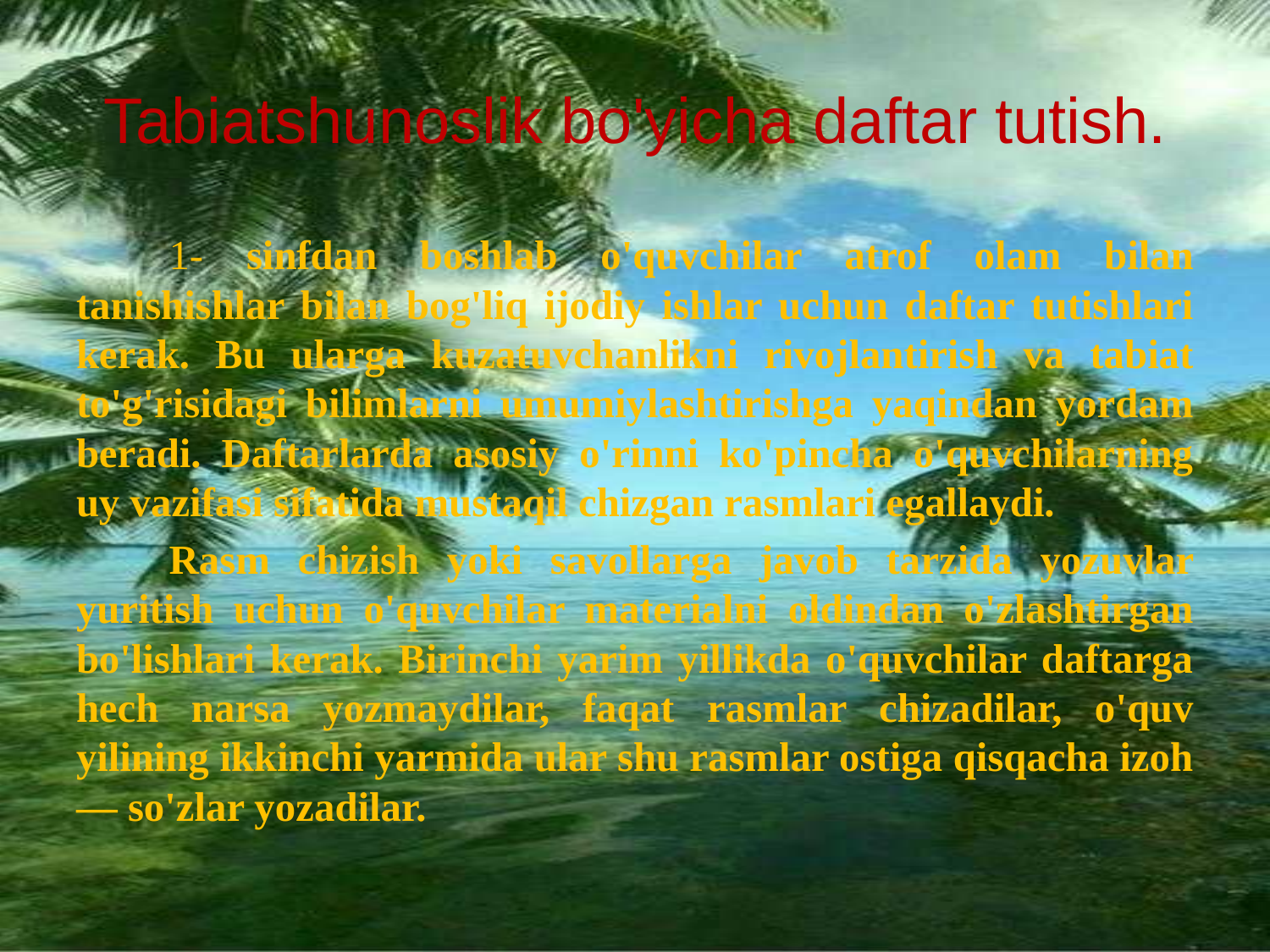

# Tabiatshunoslik bo'yicha daftar tutish.
	1- sinfdan boshlab o'quvchilar atrof olam bilan tanishishlar bilan bog'liq ijodiy ishlar uchun daftar tutishlari kerak. Bu ularga kuzatuvchanlikni rivojlantirish va tabiat to'g'risidagi bilimlarni umumiylashtirishga yaqindan yordam beradi. Daftarlarda asosiy o'rinni ko'pincha o'quvchilarning uy vazifasi sifatida mustaqil chizgan rasmlari egallaydi.
	Rasm chizish yoki savollarga javob tarzida yozuvlar yuritish uchun o'quvchilar materialni oldindan o'zlashtirgan bo'lishlari kerak. Birinchi yarim yillikda o'quvchilar daftarga hech narsa yozmaydilar, faqat rasmlar chizadilar, o'quv yilining ikkinchi yarmida ular shu rasmlar ostiga qisqacha izoh — so'zlar yozadilar.